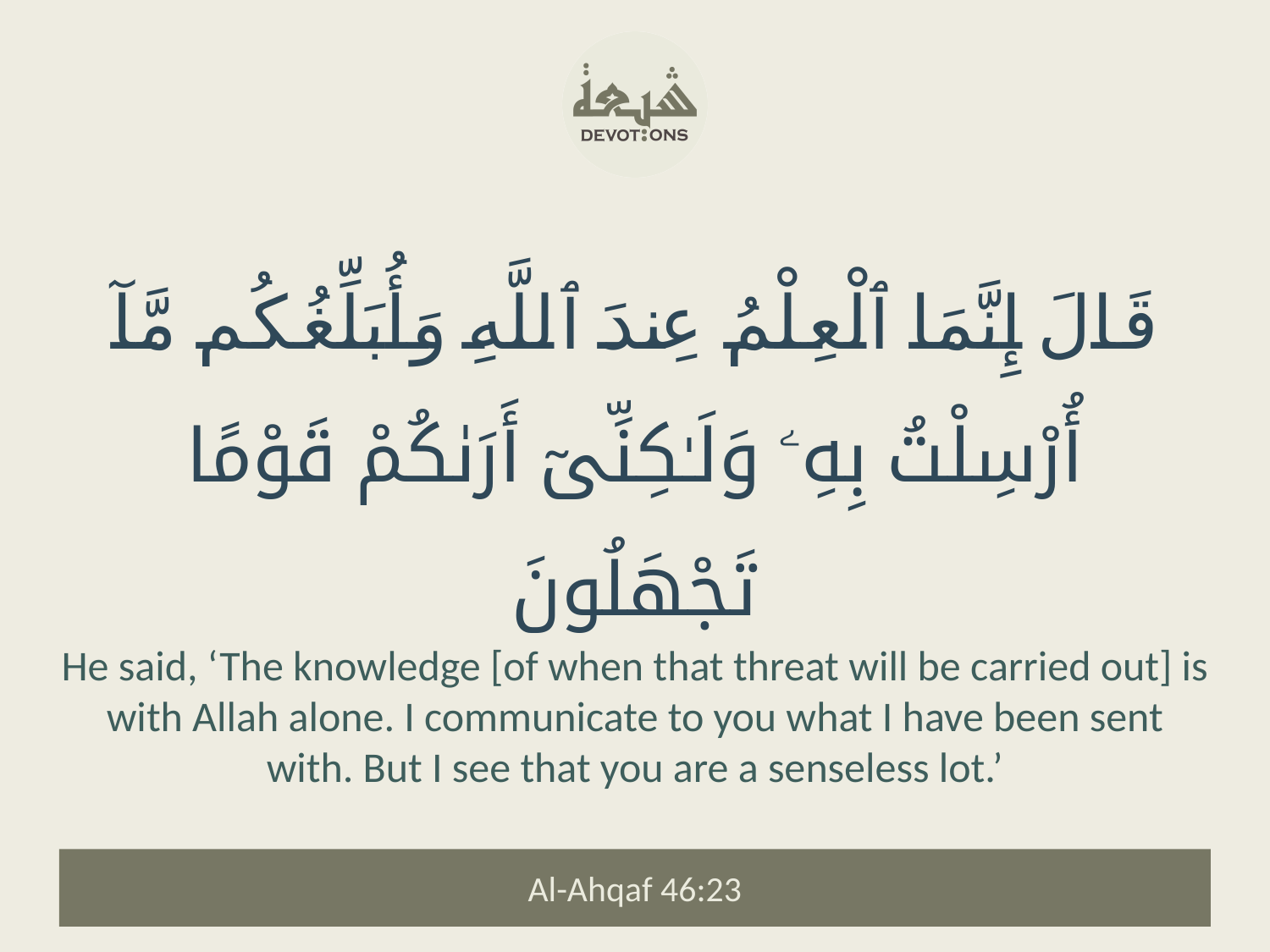

قَالَ إِنَّمَا ٱلْعِلْمُ عِندَ ٱللَّهِ وَأُبَلِّغُكُم مَّآ أُرْسِلْتُ بِهِۦ وَلَـٰكِنِّىٓ أَرَىٰكُمْ قَوْمًا تَجْهَلُونَ
He said, ‘The knowledge [of when that threat will be carried out] is with Allah alone. I communicate to you what I have been sent with. But I see that you are a senseless lot.’
Al-Ahqaf 46:23